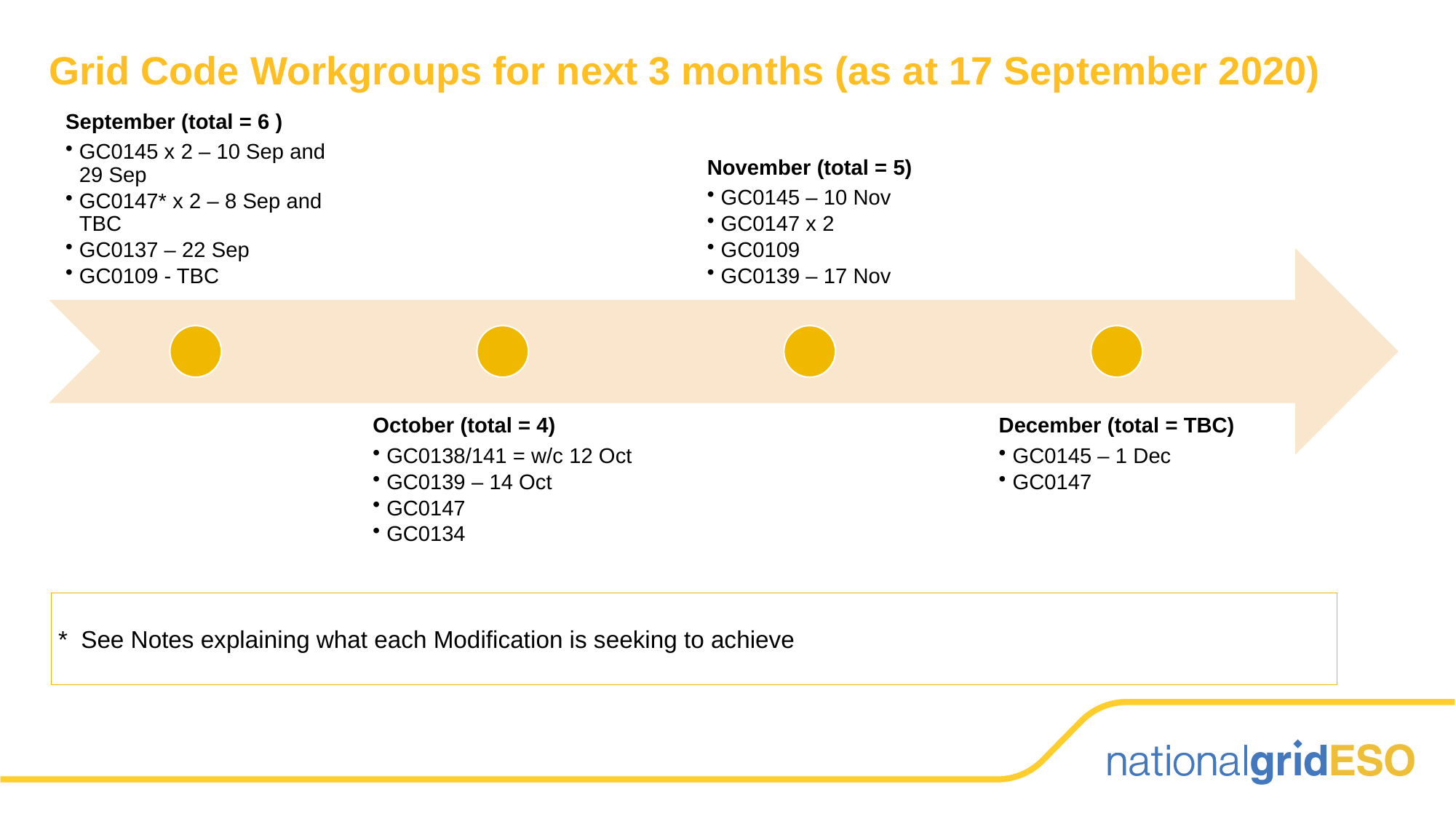

Grid Code Workgroups for next 3 months (as at 17 September 2020)
September (total = 6 )
GC0145 x 2 – 10 Sep and 29 Sep
GC0147* x 2 – 8 Sep and TBC
GC0137 – 22 Sep
GC0109 - TBC
October (total = 4)
GC0138/141 = w/c 12 Oct
GC0139 – 14 Oct
GC0147
GC0134
November (total = 5)
GC0145 – 10 Nov
GC0147 x 2
GC0109
GC0139 – 17 Nov
December (total = TBC)
GC0145 – 1 Dec
GC0147
 *  See Notes explaining what each Modification is seeking to achieve